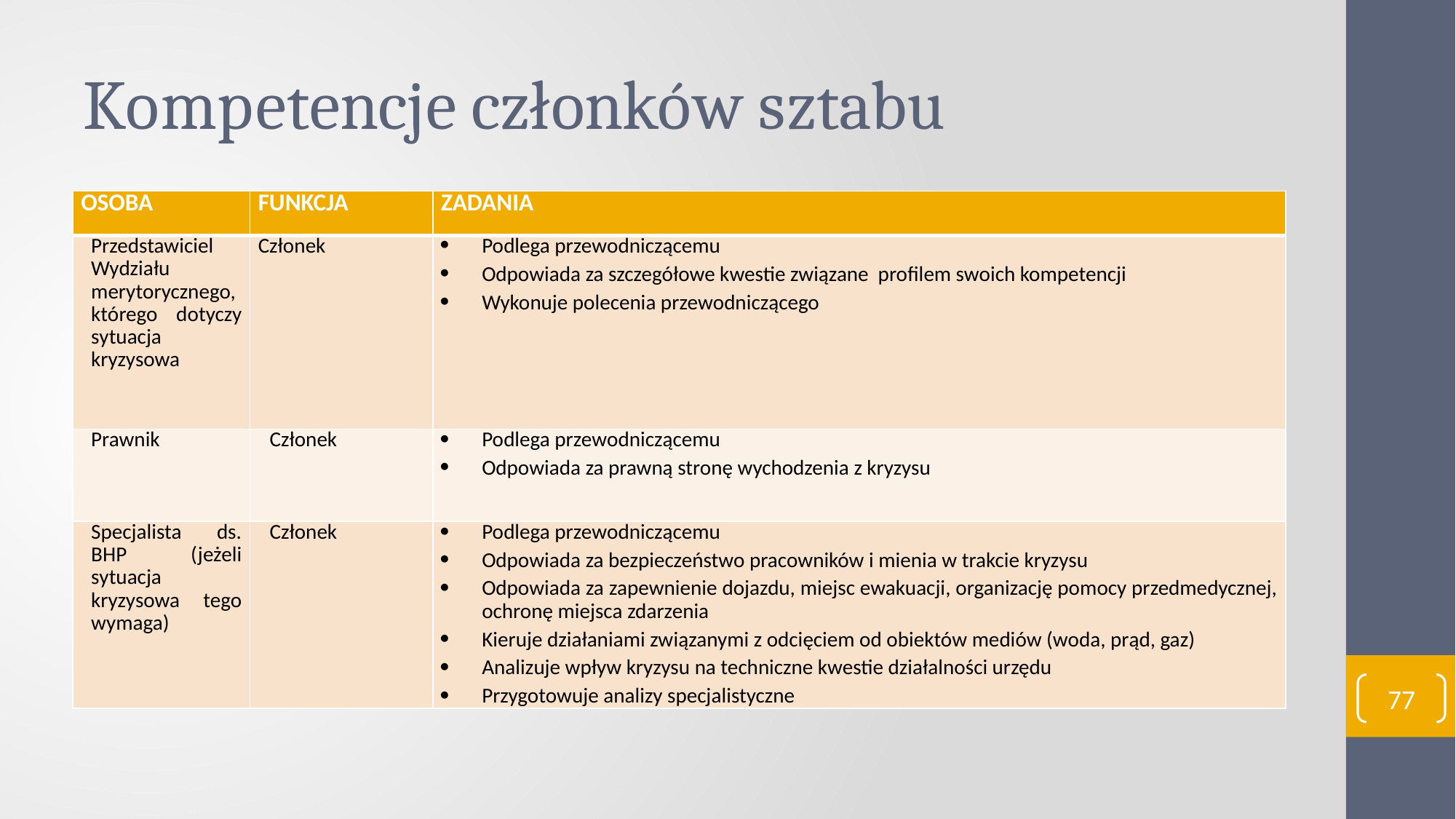

# Kompetencje członków sztabu
| OSOBA | FUNKCJA | ZADANIA |
| --- | --- | --- |
| Przedstawiciel Wydziału merytorycznego, którego dotyczy sytuacja kryzysowa | Członek | Podlega przewodniczącemu Odpowiada za szczegółowe kwestie związane profilem swoich kompetencji Wykonuje polecenia przewodniczącego |
| Prawnik | Członek | Podlega przewodniczącemu Odpowiada za prawną stronę wychodzenia z kryzysu |
| Specjalista ds. BHP (jeżeli sytuacja kryzysowa tego wymaga) | Członek | Podlega przewodniczącemu Odpowiada za bezpieczeństwo pracowników i mienia w trakcie kryzysu Odpowiada za zapewnienie dojazdu, miejsc ewakuacji, organizację pomocy przedmedycznej, ochronę miejsca zdarzenia Kieruje działaniami związanymi z odcięciem od obiektów mediów (woda, prąd, gaz) Analizuje wpływ kryzysu na techniczne kwestie działalności urzędu Przygotowuje analizy specjalistyczne |
77